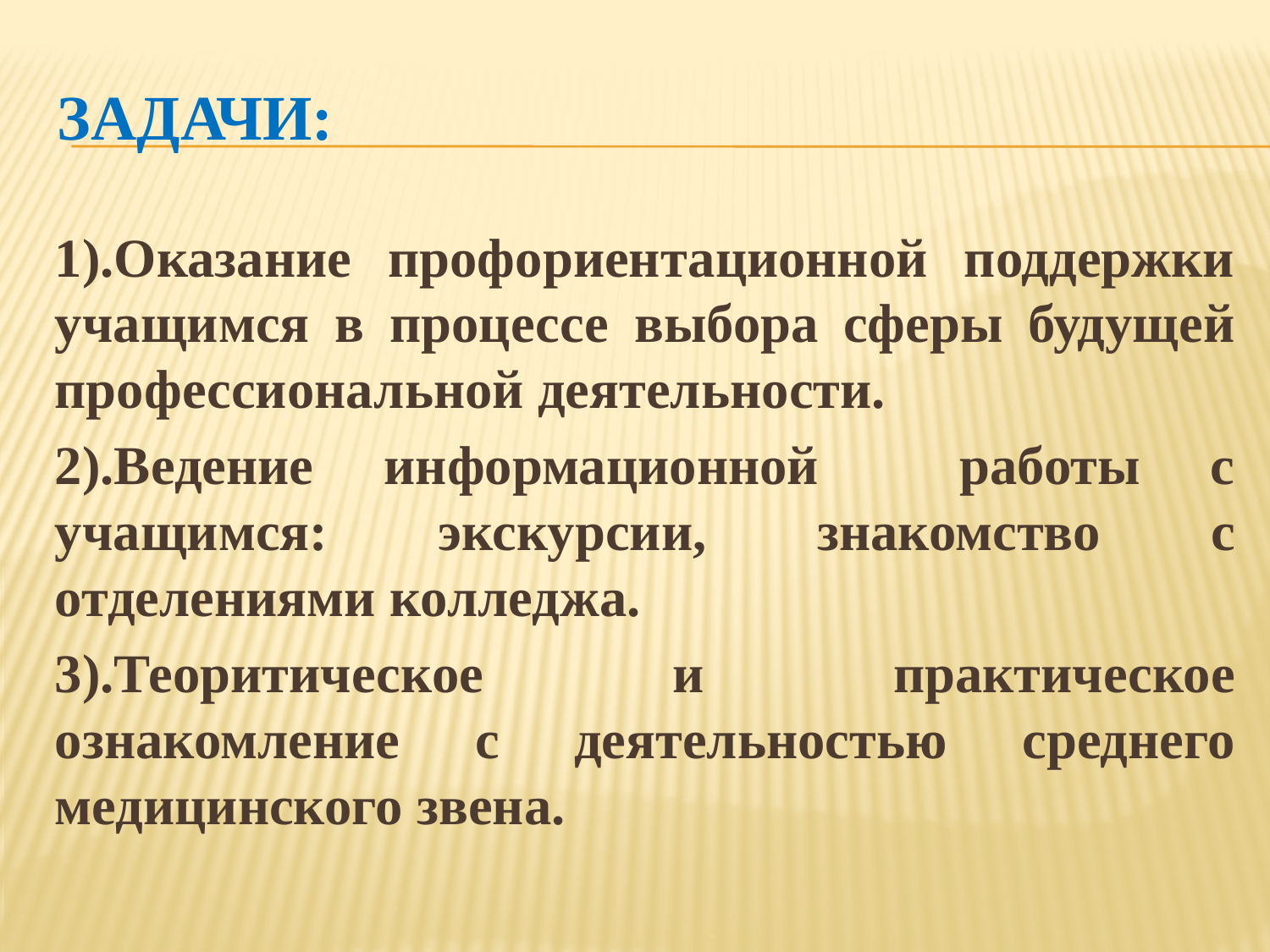

# Задачи:
1).Оказание профориентационной поддержки учащимся в процессе выбора сферы будущей профессиональной деятельности.
2).Ведение информационной  работы с учащимся: экскурсии, знакомство с отделениями колледжа.
3).Теоритическое и практическое ознакомление с деятельностью среднего медицинского звена.